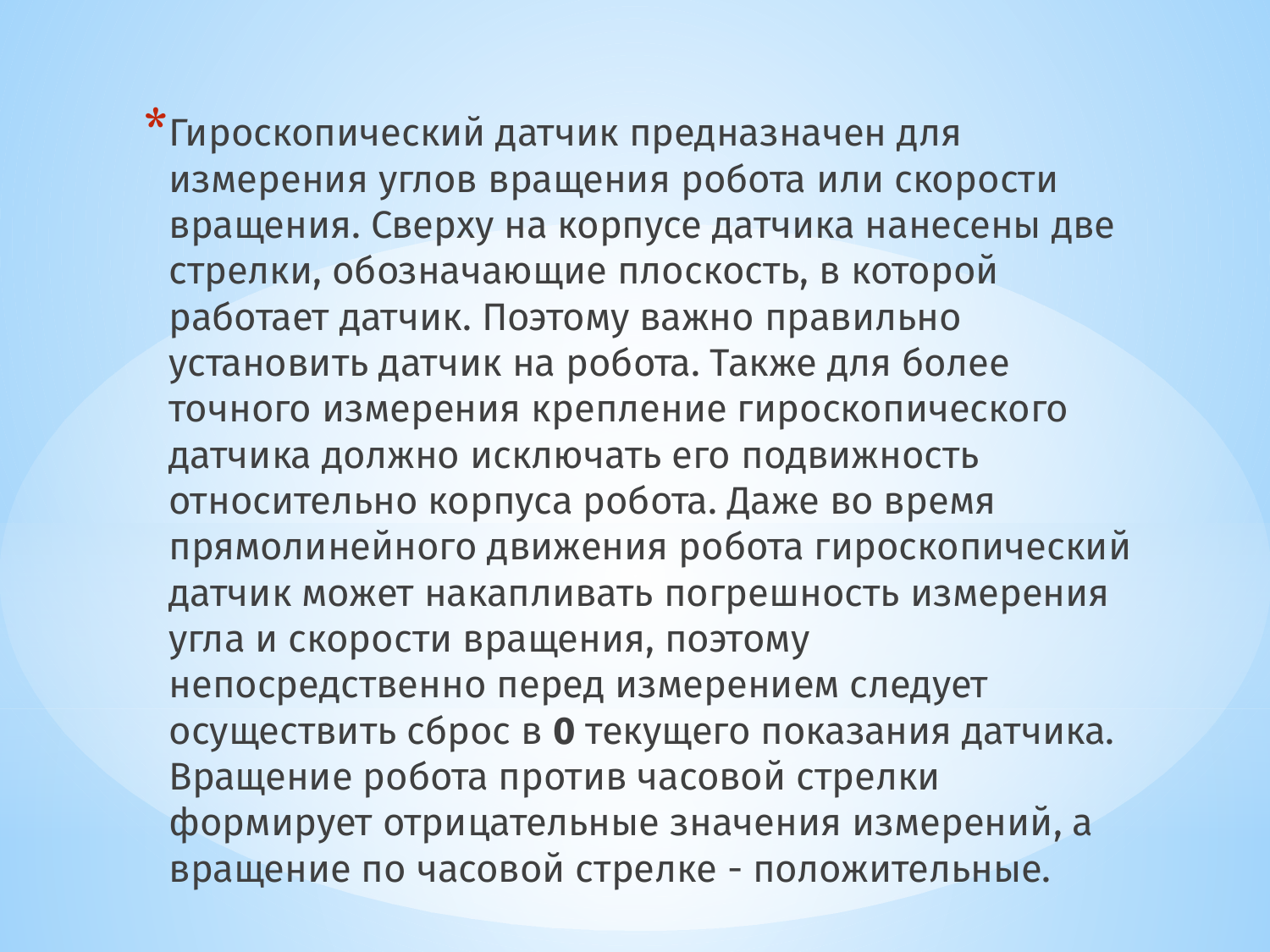

Гироскопический датчик предназначен для измерения углов вращения робота или скорости вращения. Сверху на корпусе датчика нанесены две стрелки, обозначающие плоскость, в которой работает датчик. Поэтому важно правильно установить датчик на робота. Также для более точного измерения крепление гироскопического датчика должно исключать его подвижность относительно корпуса робота. Даже во время прямолинейного движения робота гироскопический датчик может накапливать погрешность измерения угла и скорости вращения, поэтому непосредственно перед измерением следует осуществить сброс в 0 текущего показания датчика. Вращение робота против часовой стрелки формирует отрицательные значения измерений, а вращение по часовой стрелке - положительные.